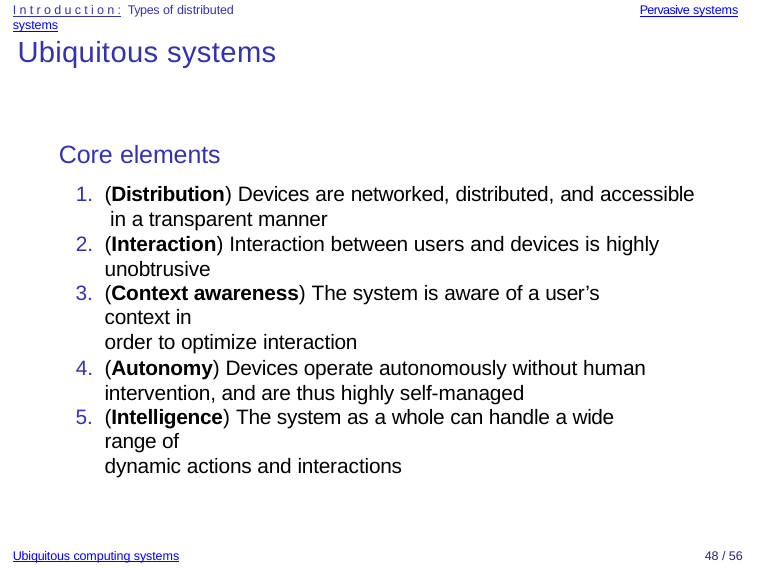

Introduction: Types of distributed systems
Pervasive systems
Ubiquitous systems

Core elements
(Distribution) Devices are networked, distributed, and accessible  in a transparent manner
(Interaction) Interaction between users and devices is highly  unobtrusive
(Context awareness) The system is aware of a user’s context in
order to optimize interaction
(Autonomy) Devices operate autonomously without human  intervention, and are thus highly self-managed
(Intelligence) The system as a whole can handle a wide range of
dynamic actions and interactions
Ubiquitous computing systems
48 / 56